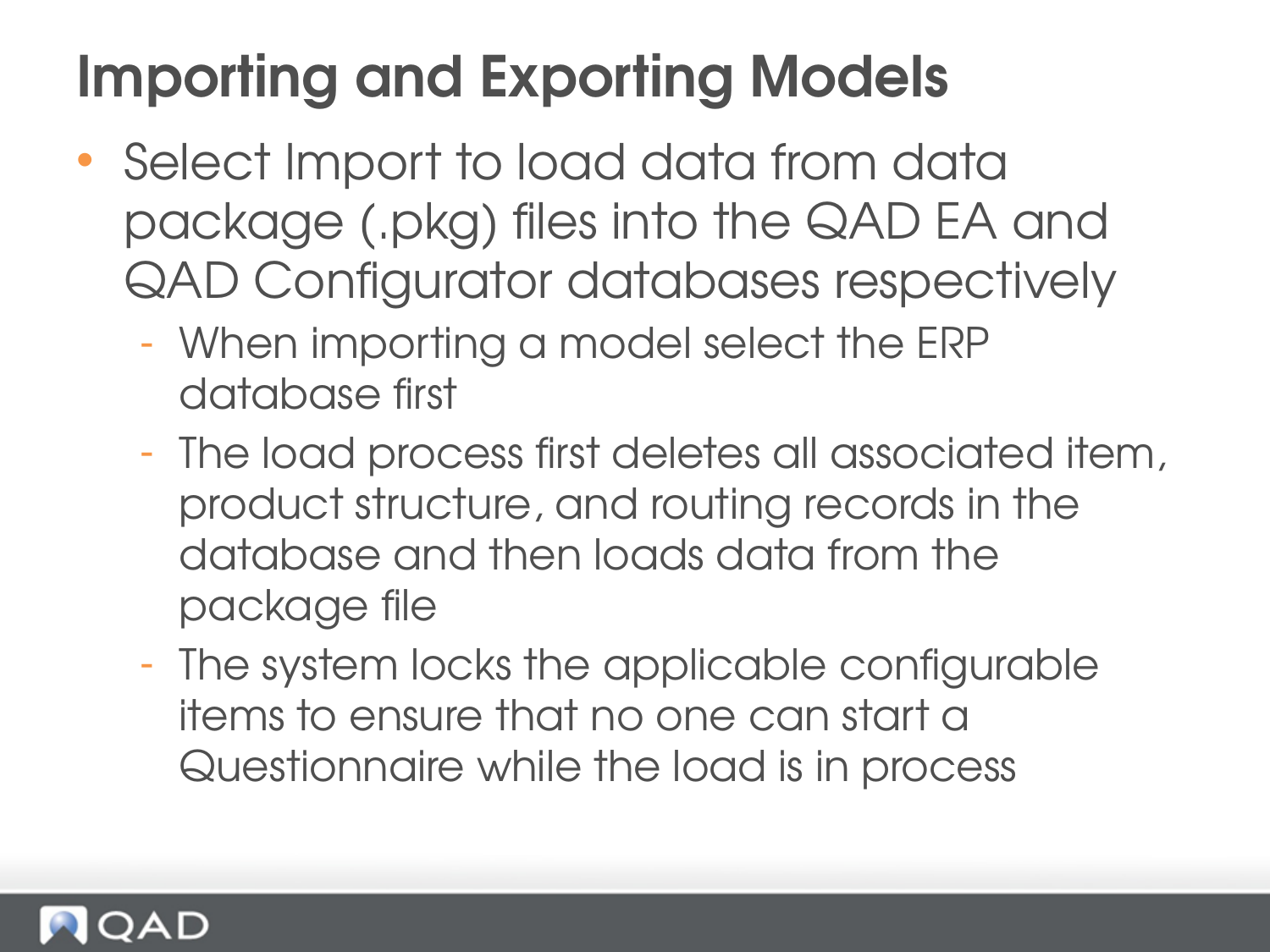

# Importing and Exporting Models
Select Import to load data from data package (.pkg) files into the QAD EA and QAD Configurator databases respectively
When importing a model select the ERP database first
The load process first deletes all associated item, product structure, and routing records in the database and then loads data from the package file
The system locks the applicable configurable items to ensure that no one can start a Questionnaire while the load is in process